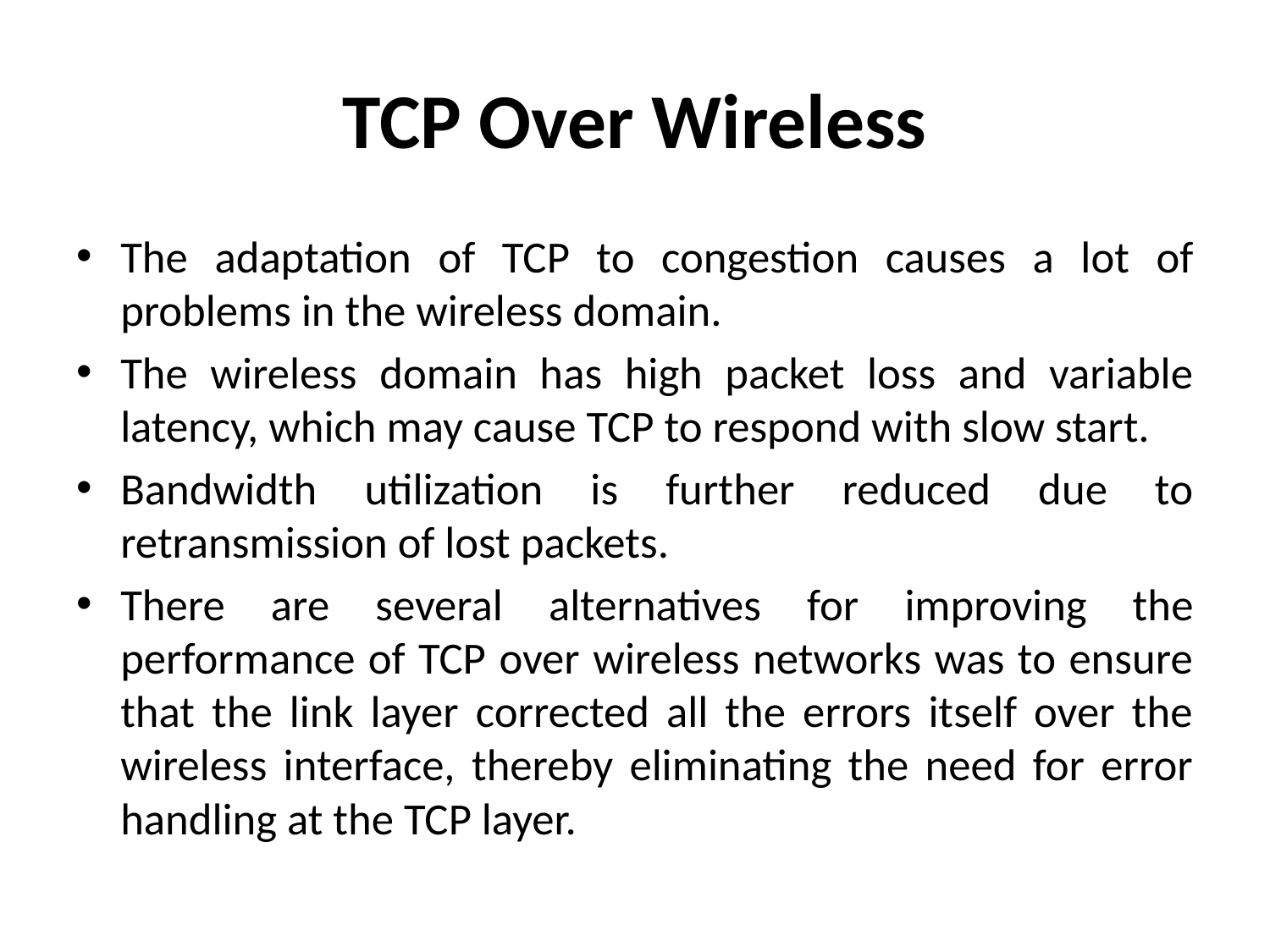

# TCP Over Wireless
The adaptation of TCP to congestion causes a lot of problems in the wireless domain.
The wireless domain has high packet loss and variable latency, which may cause TCP to respond with slow start.
Bandwidth utilization is further reduced due to retransmission of lost packets.
There are several alternatives for improving the performance of TCP over wireless networks was to ensure that the link layer corrected all the errors itself over the wireless interface, thereby eliminating the need for error handling at the TCP layer.